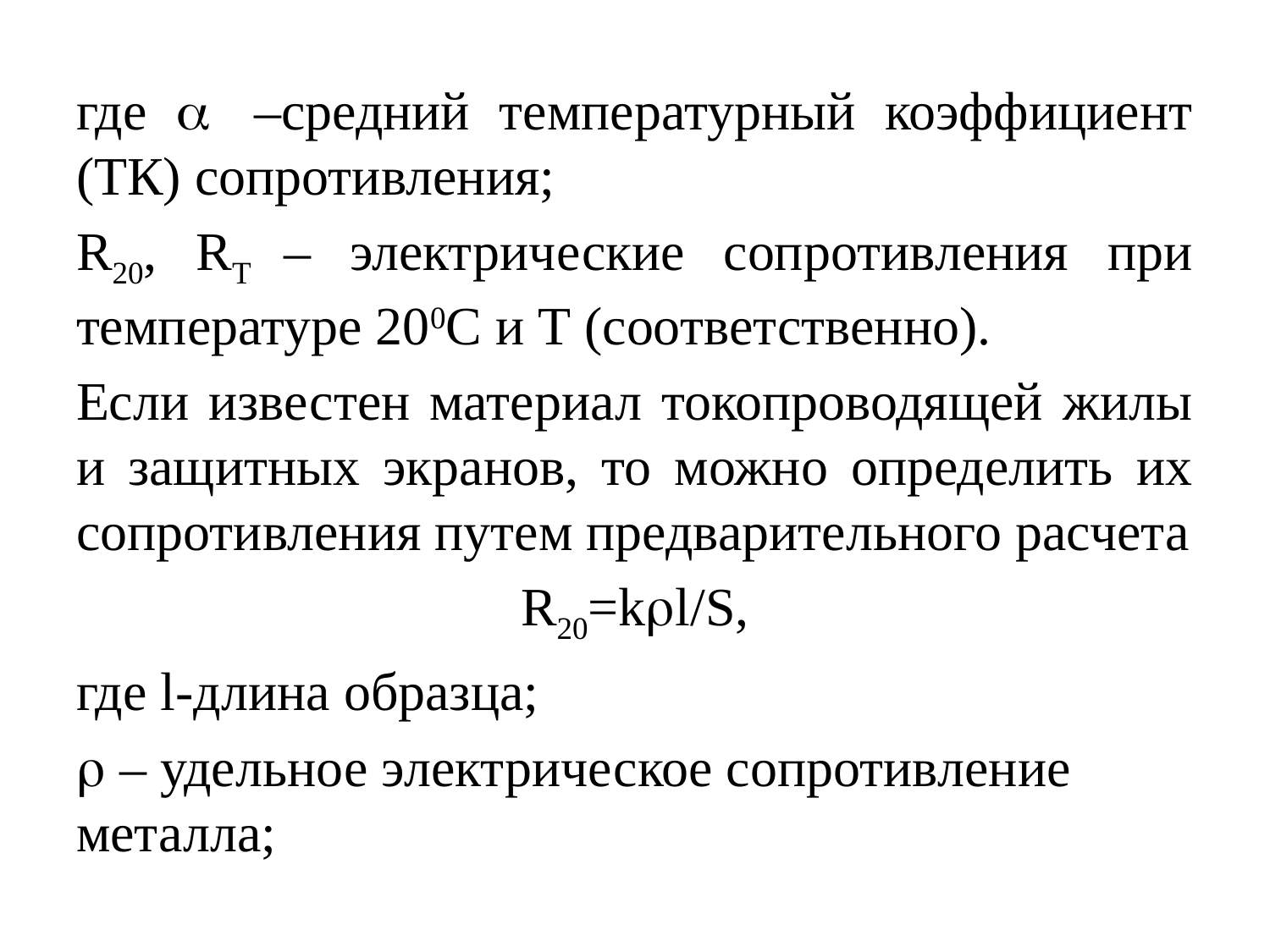

#
где α –средний температурный коэффициент (ТК) сопротивления;
R20, RT – электрические сопротивления при температуре 200С и Т (соответственно).
Если известен материал токопроводящей жилы и защитных экранов, то можно определить их сопротивления путем предварительного расчета
R20=kρl/S,
где l-длина образца;
ρ – удельное электрическое сопротивление металла;